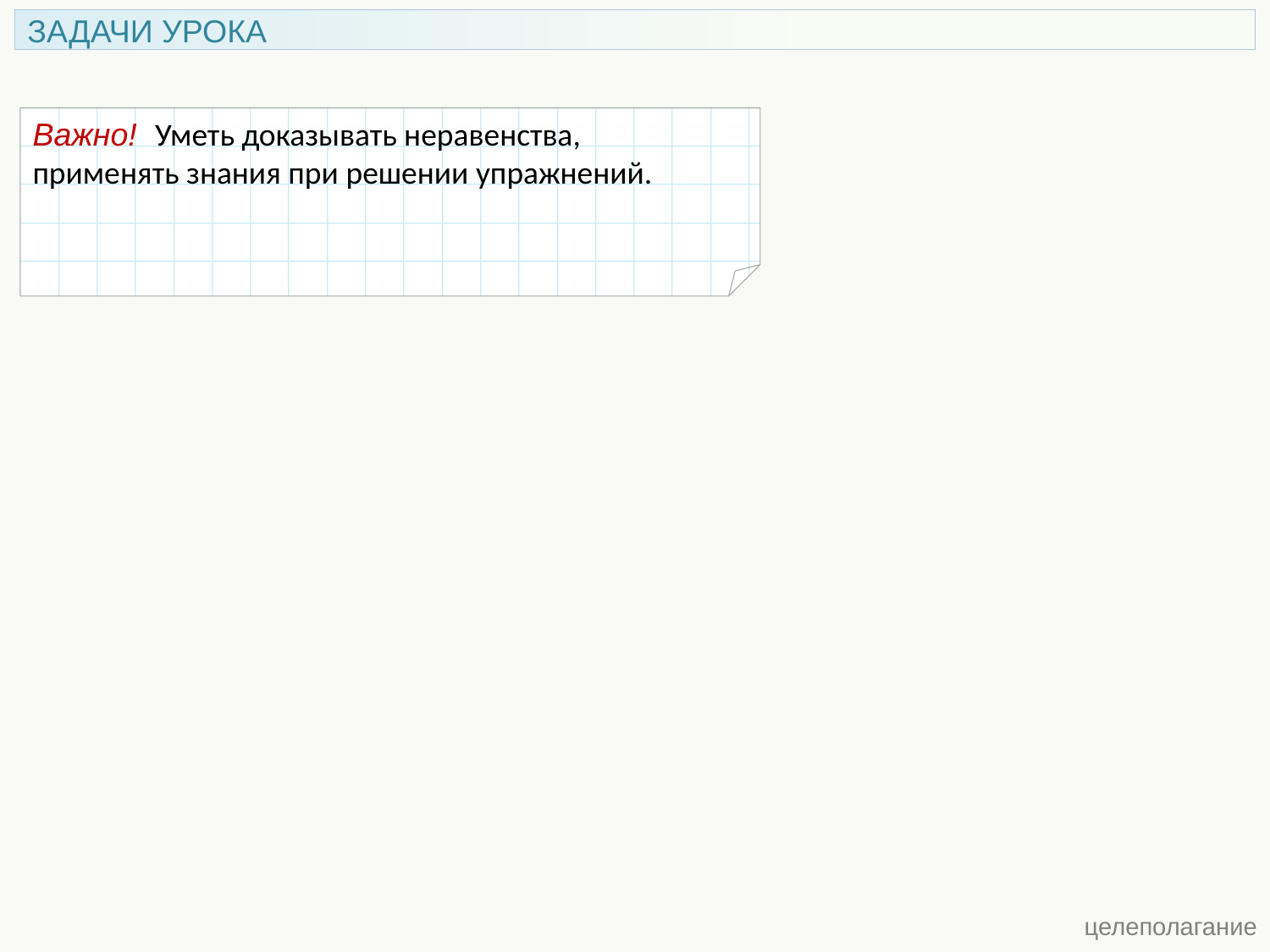

ЗАДАЧИ УРОКА

Важно!  Уметь доказывать неравенства, применять знания при решении упражнений.
  целеполагание